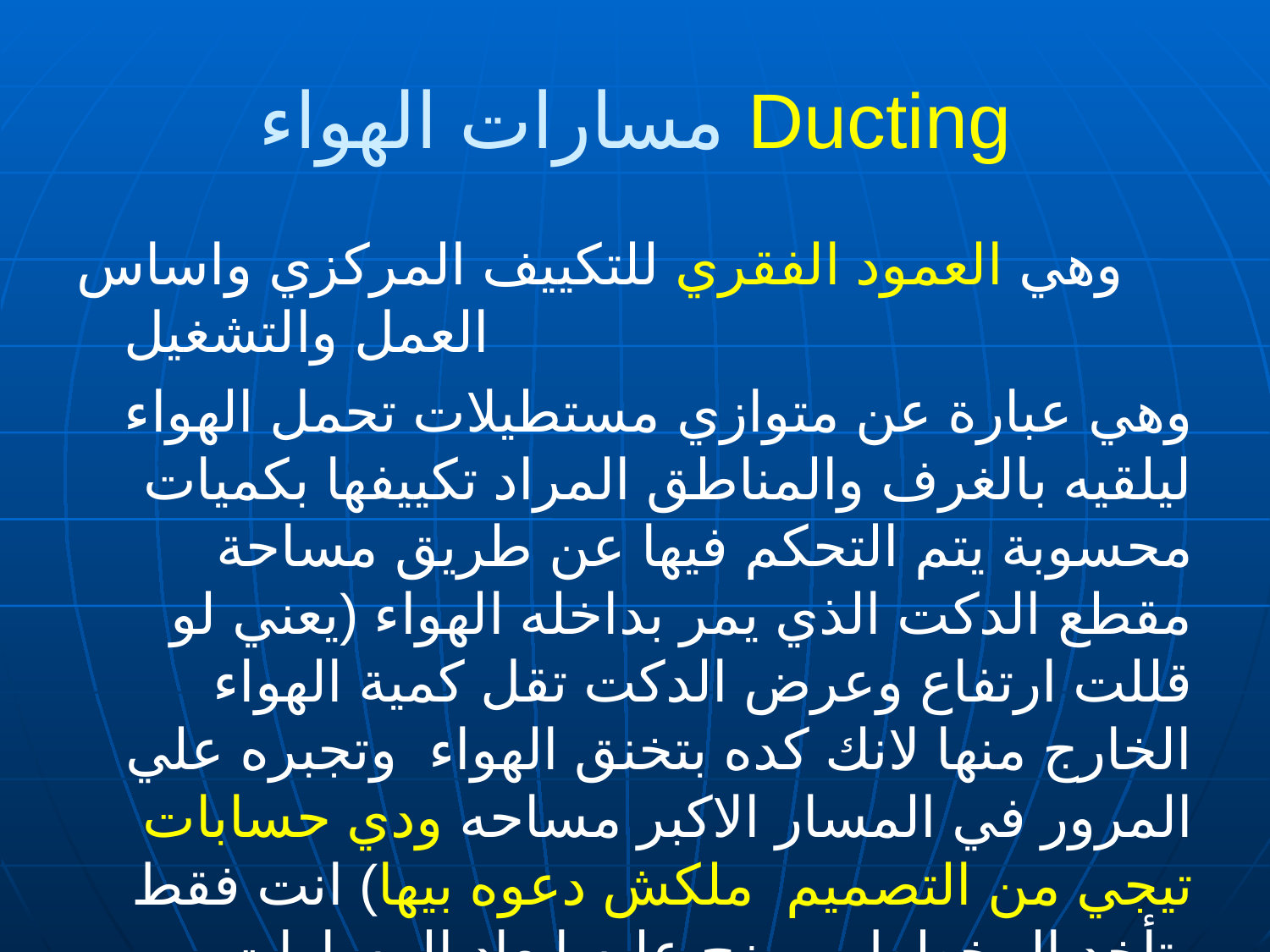

# مسارات الهواء Ducting
وهي العمود الفقري للتكييف المركزي واساس العمل والتشغيل
وهي عبارة عن متوازي مستطيلات تحمل الهواء ليلقيه بالغرف والمناطق المراد تكييفها بكميات محسوبة يتم التحكم فيها عن طريق مساحة مقطع الدكت الذي يمر بداخله الهواء (يعني لو قللت ارتفاع وعرض الدكت تقل كمية الهواء الخارج منها لانك كده بتخنق الهواء  وتجبره علي المرور في المسار الاكبر مساحه ودي حسابات تيجي من التصميم  ملكش دعوه بيها) انت فقط تأخد المخطط موضح عليه ابعاد المسارات.